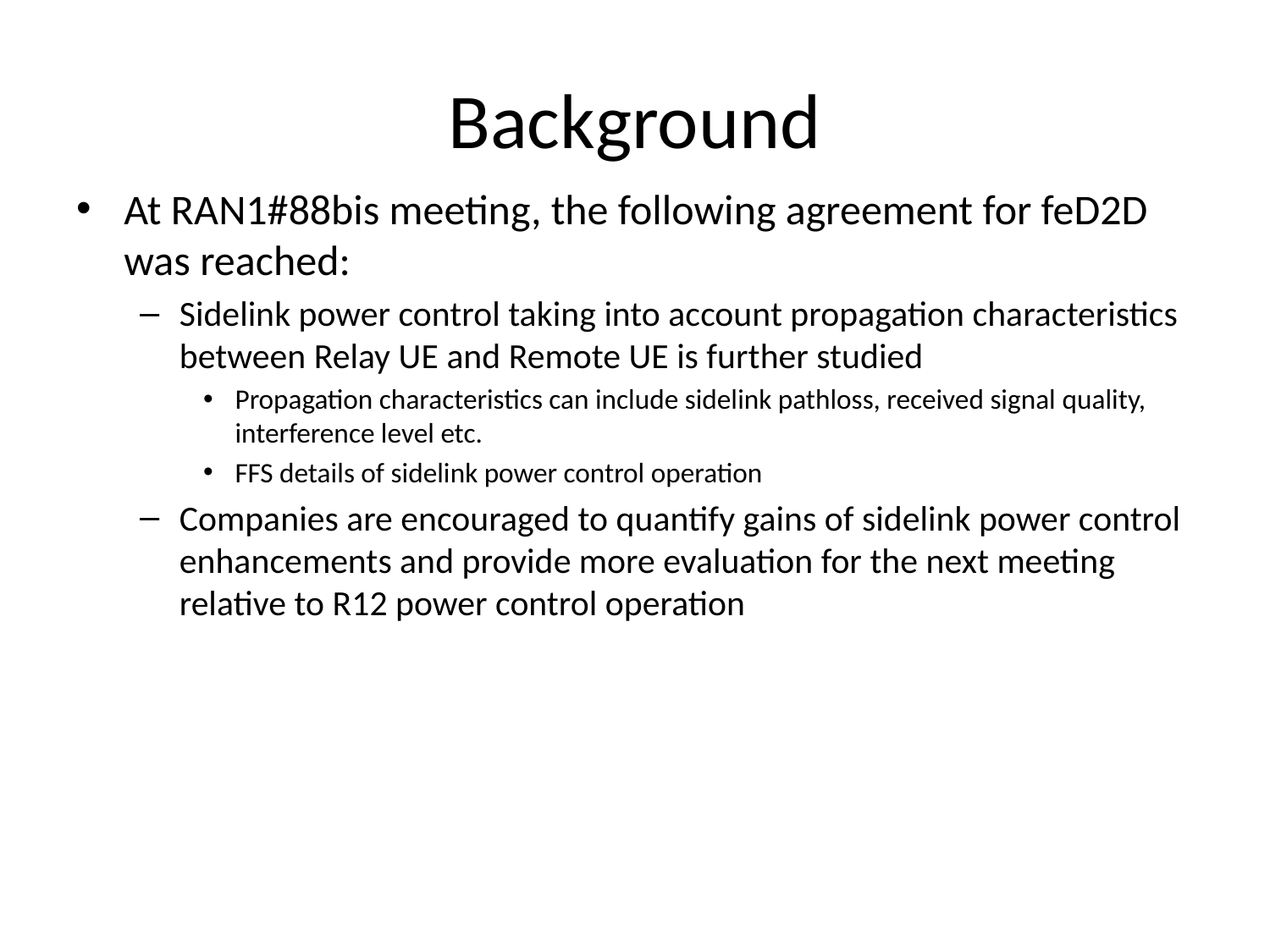

# Background
At RAN1#88bis meeting, the following agreement for feD2D was reached:
Sidelink power control taking into account propagation characteristics between Relay UE and Remote UE is further studied
Propagation characteristics can include sidelink pathloss, received signal quality, interference level etc.
FFS details of sidelink power control operation
Companies are encouraged to quantify gains of sidelink power control enhancements and provide more evaluation for the next meeting relative to R12 power control operation